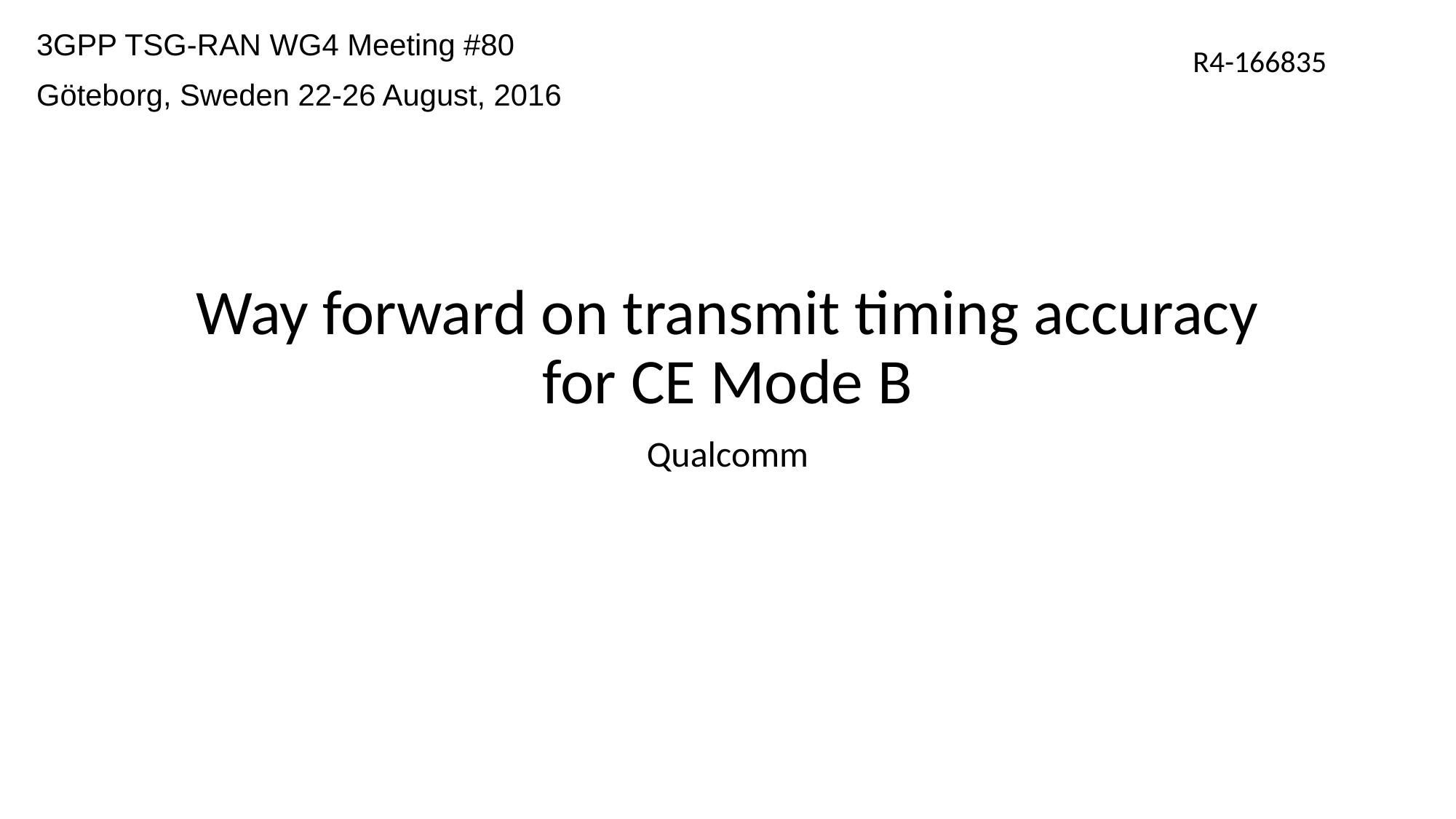

3GPP TSG-RAN WG4 Meeting #80
Göteborg, Sweden 22-26 August, 2016
R4-166835
# Way forward on transmit timing accuracy for CE Mode B
Qualcomm